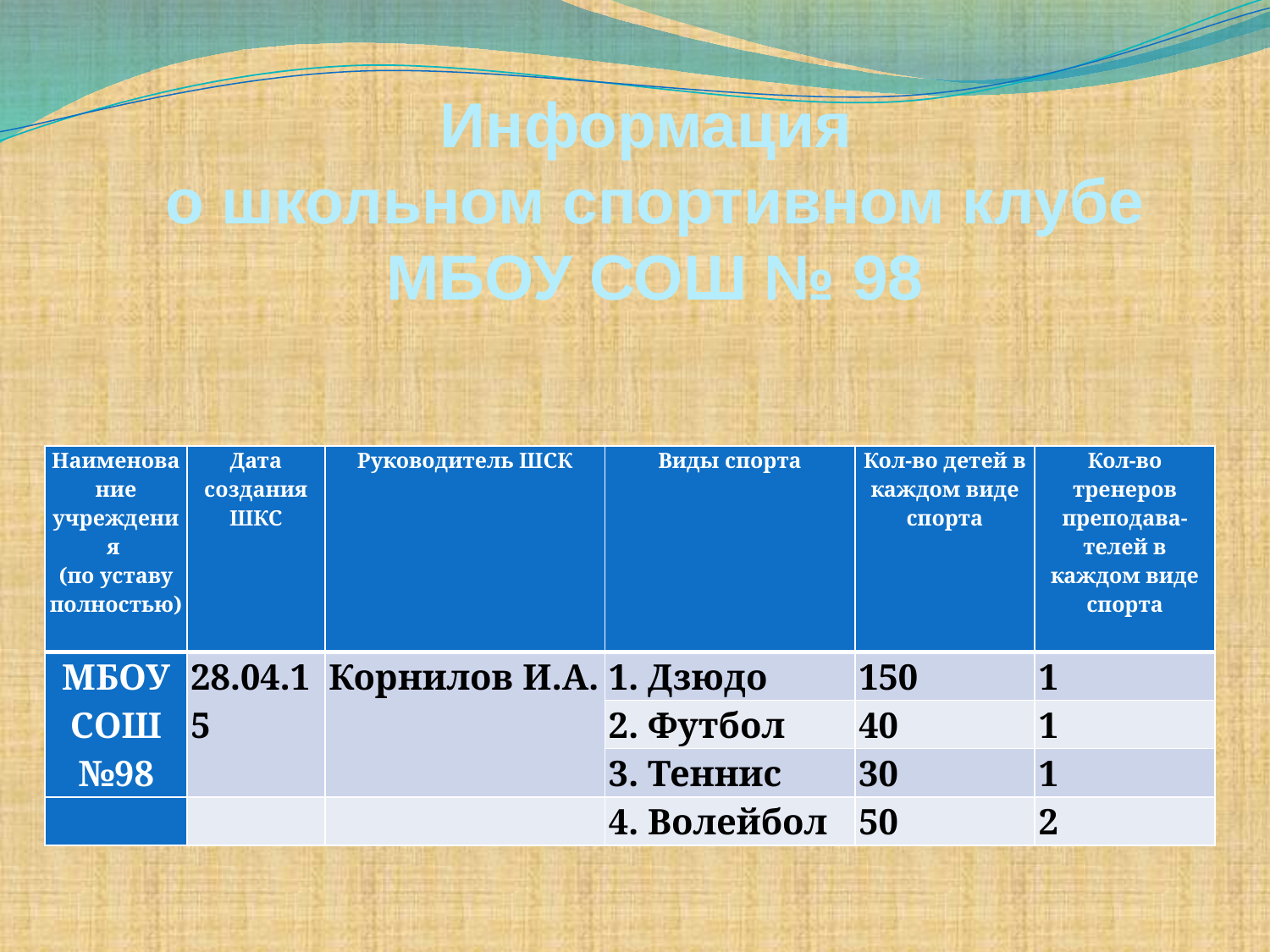

Информация
о школьном спортивном клубе
МБОУ СОШ № 98

| Наименование учреждения (по уставу полностью) | Дата создания ШКС | Руководитель ШСК | Виды спорта | Кол-во детей в каждом виде спорта | Кол-во тренеров преподава- телей в каждом виде спорта |
| --- | --- | --- | --- | --- | --- |
| МБОУ СОШ №98 | 28.04.15 | Корнилов И.А. | 1. Дзюдо | 150 | 1 |
|  |  |  | 2. Футбол | 40 | 1 |
|  |  |  | 3. Теннис | 30 | 1 |
|  |  |  | 4. Волейбол | 50 | 2 |